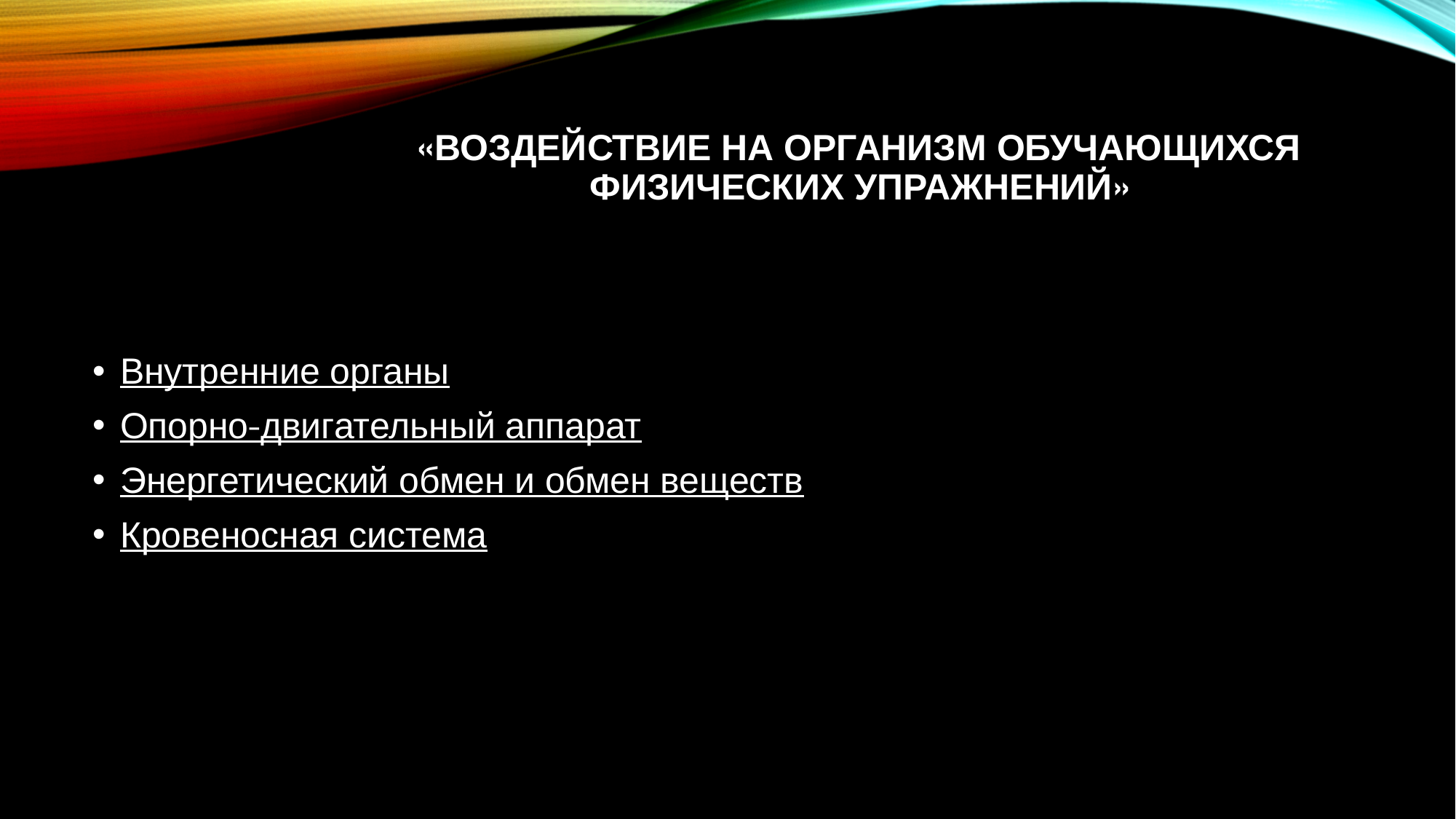

# «Воздействие на организм обучающихся физических упражнений»
Внутренние органы
Опорно-двигательный аппарат
Энергетический обмен и обмен веществ
Кровеносная система